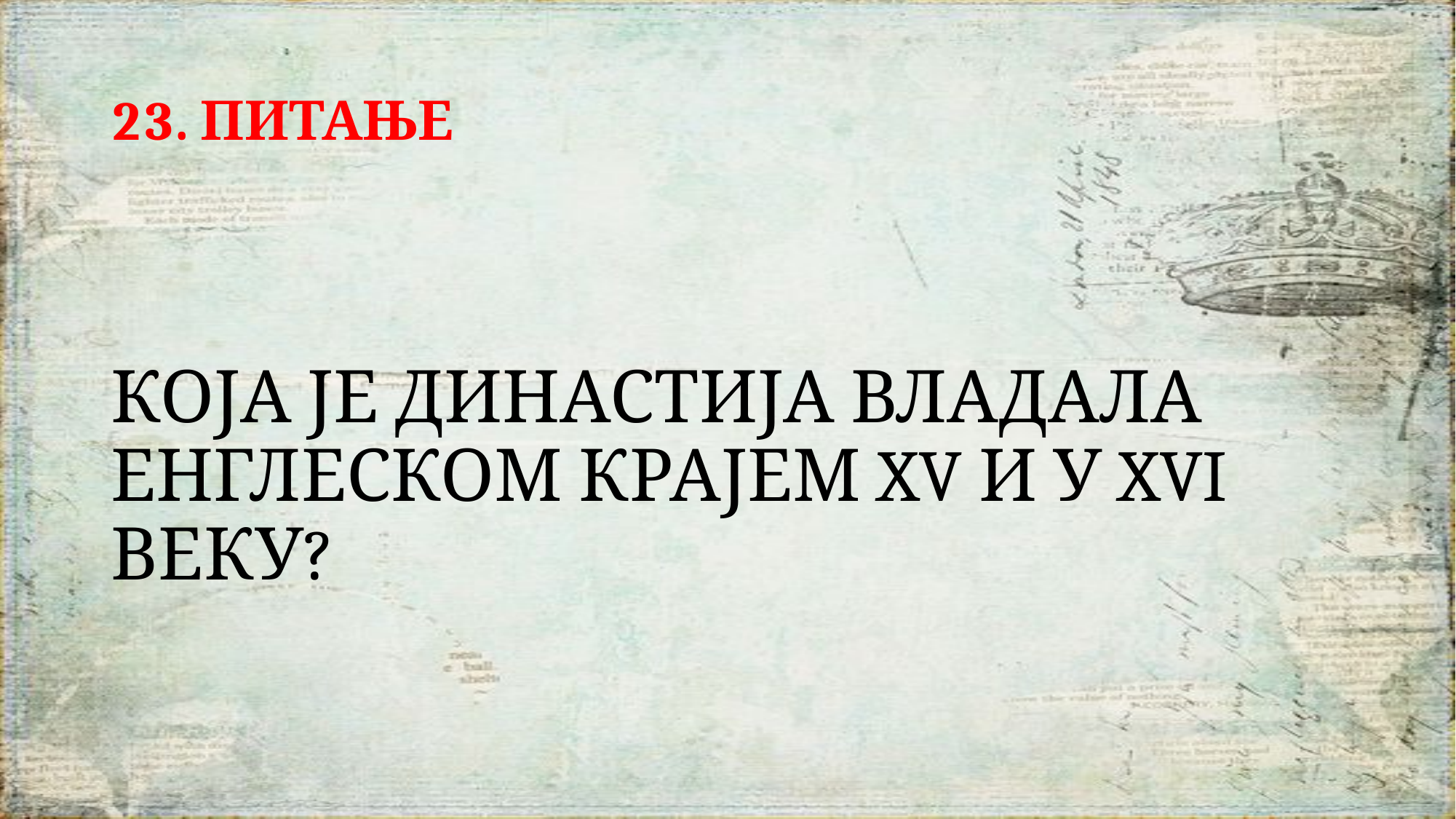

# 23. ПИТАЊЕ
КОЈА ЈЕ ДИНАСТИЈА ВЛАДАЛА ЕНГЛЕСКОМ КРАЈЕМ XV И У XVI ВЕКУ?